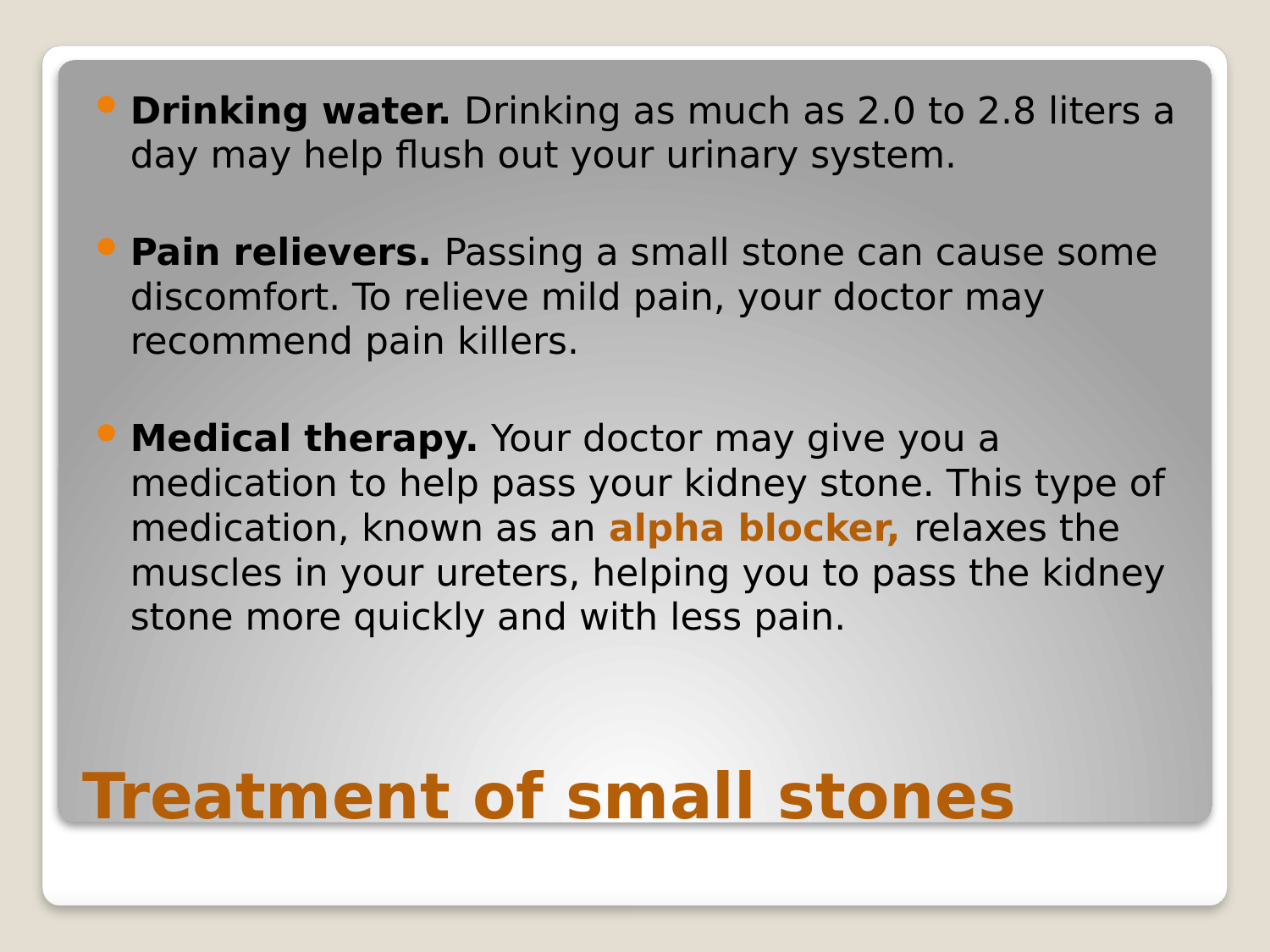

Drinking water. Drinking as much as 2.0 to 2.8 liters a day may help flush out your urinary system.

Pain relievers. Passing a small stone can cause some discomfort. To relieve mild pain, your doctor may recommend pain killers.

Medical therapy. Your doctor may give you a medication to help pass your kidney stone. This type of medication, known as an alpha blocker, relaxes the muscles in your ureters, helping you to pass the kidney stone more quickly and with less pain.

# Treatment of small stones